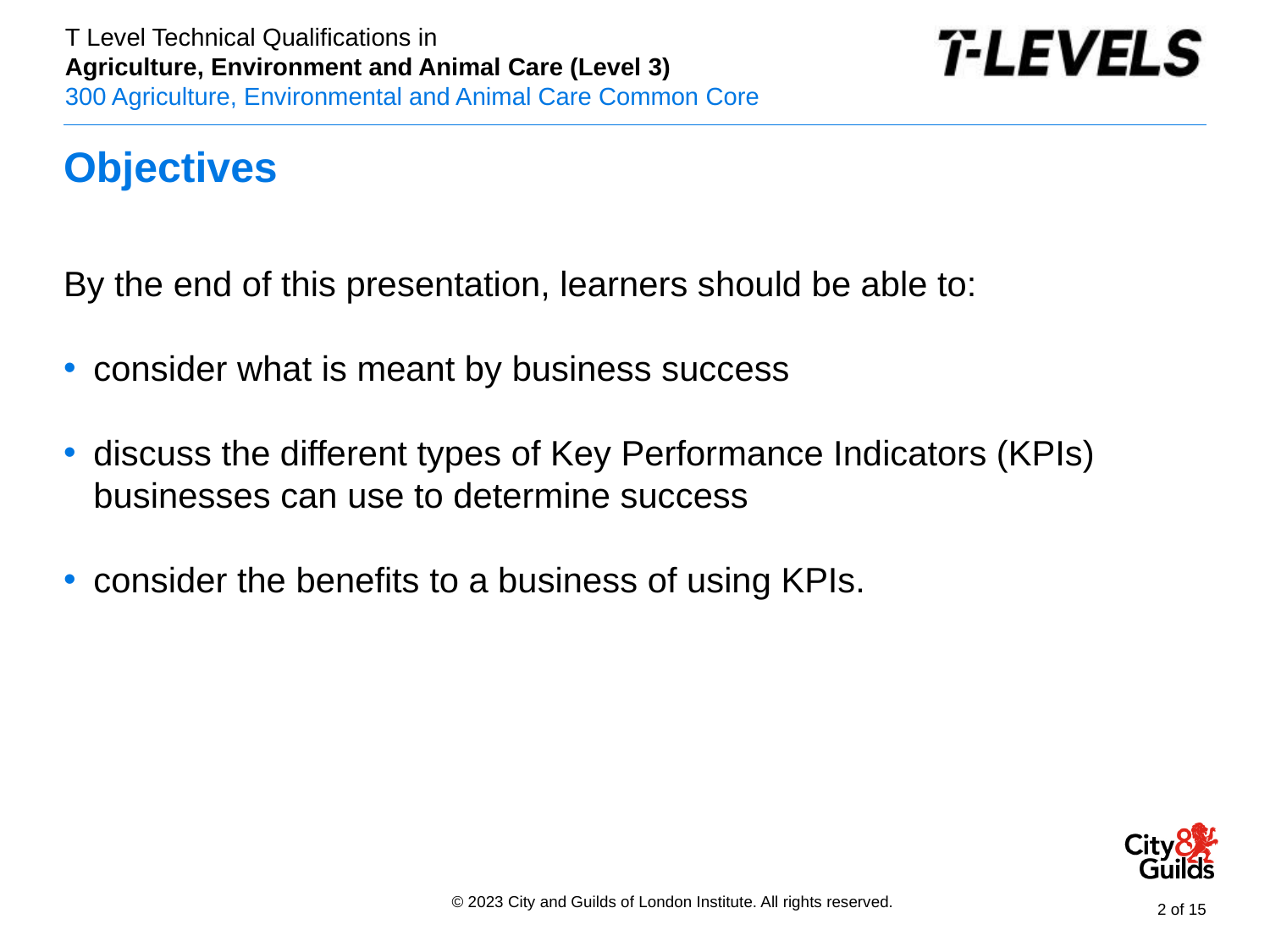

# Objectives

By the end of this presentation, learners should be able to:
consider what is meant by business success
discuss the different types of Key Performance Indicators (KPIs) businesses can use to determine success
consider the benefits to a business of using KPIs.